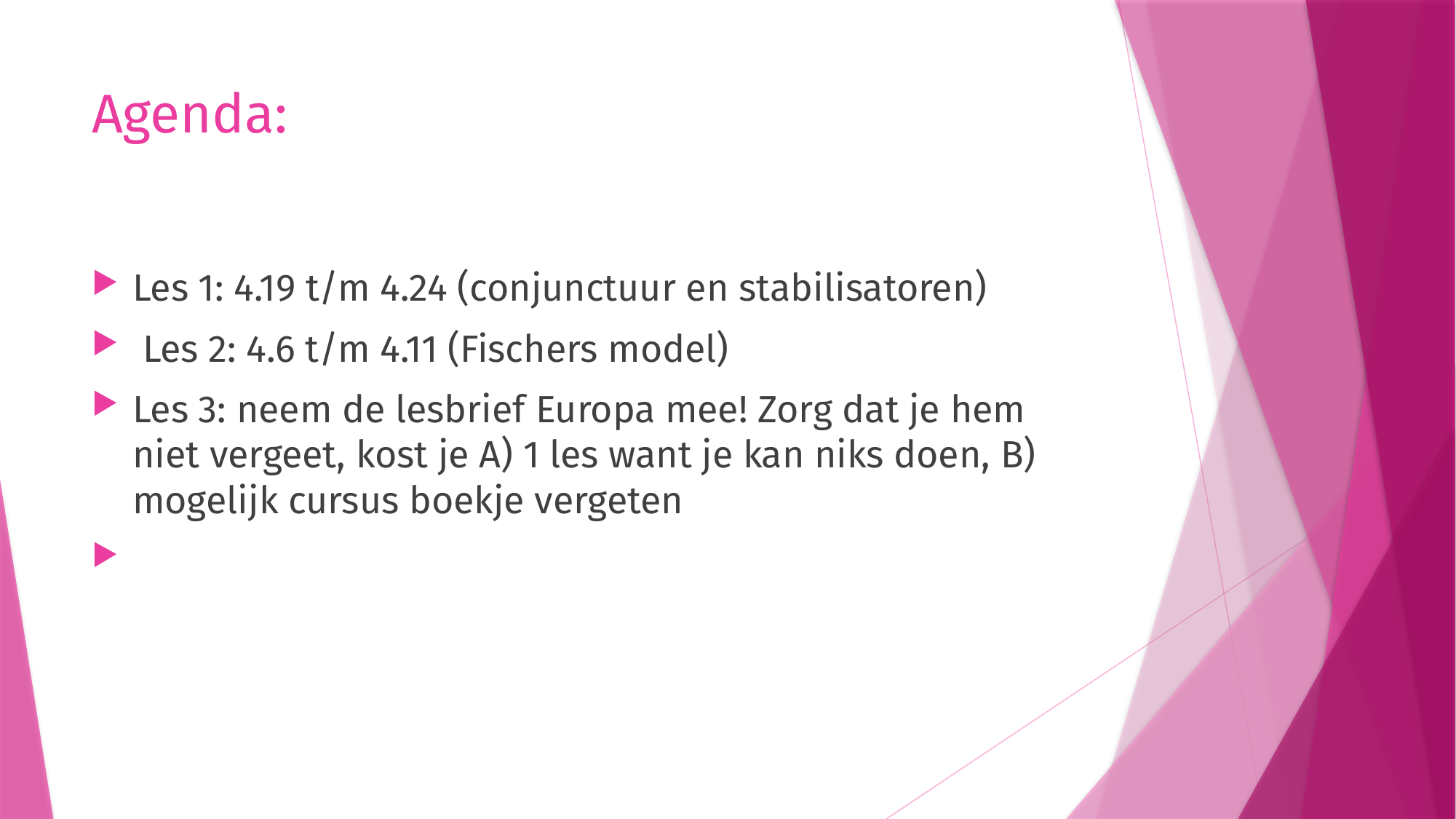

# Agenda:
Les 1: 4.19 t/m 4.24 (conjunctuur en stabilisatoren)
 Les 2: 4.6 t/m 4.11 (Fischers model)
Les 3: neem de lesbrief Europa mee! Zorg dat je hem niet vergeet, kost je A) 1 les want je kan niks doen, B) mogelijk cursus boekje vergeten